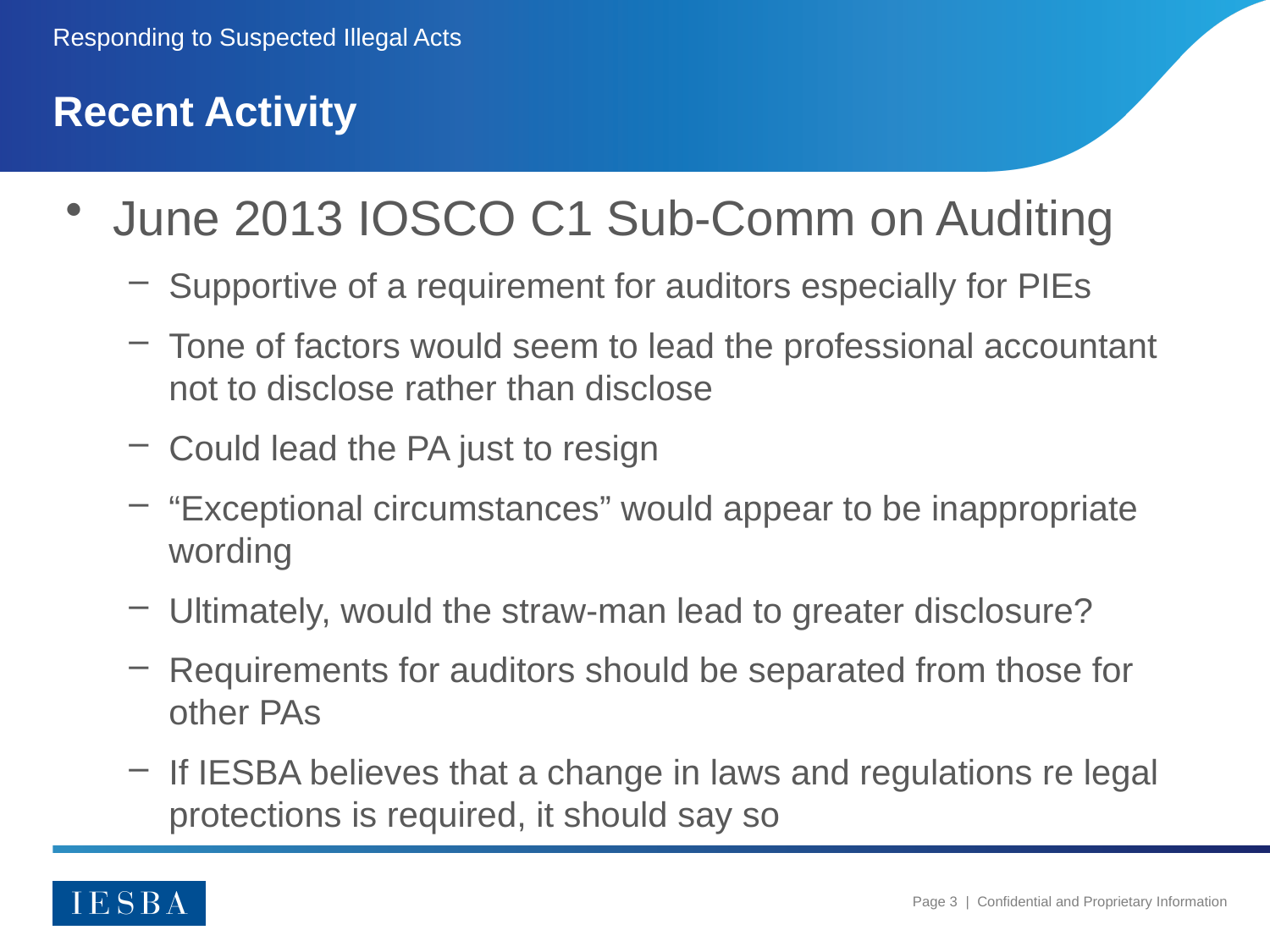

Responding to Suspected Illegal Acts

# Recent Activity
June 2013 IOSCO C1 Sub-Comm on Auditing
Supportive of a requirement for auditors especially for PIEs
Tone of factors would seem to lead the professional accountant not to disclose rather than disclose
Could lead the PA just to resign
“Exceptional circumstances” would appear to be inappropriate wording
Ultimately, would the straw-man lead to greater disclosure?
Requirements for auditors should be separated from those for other PAs
If IESBA believes that a change in laws and regulations re legal protections is required, it should say so